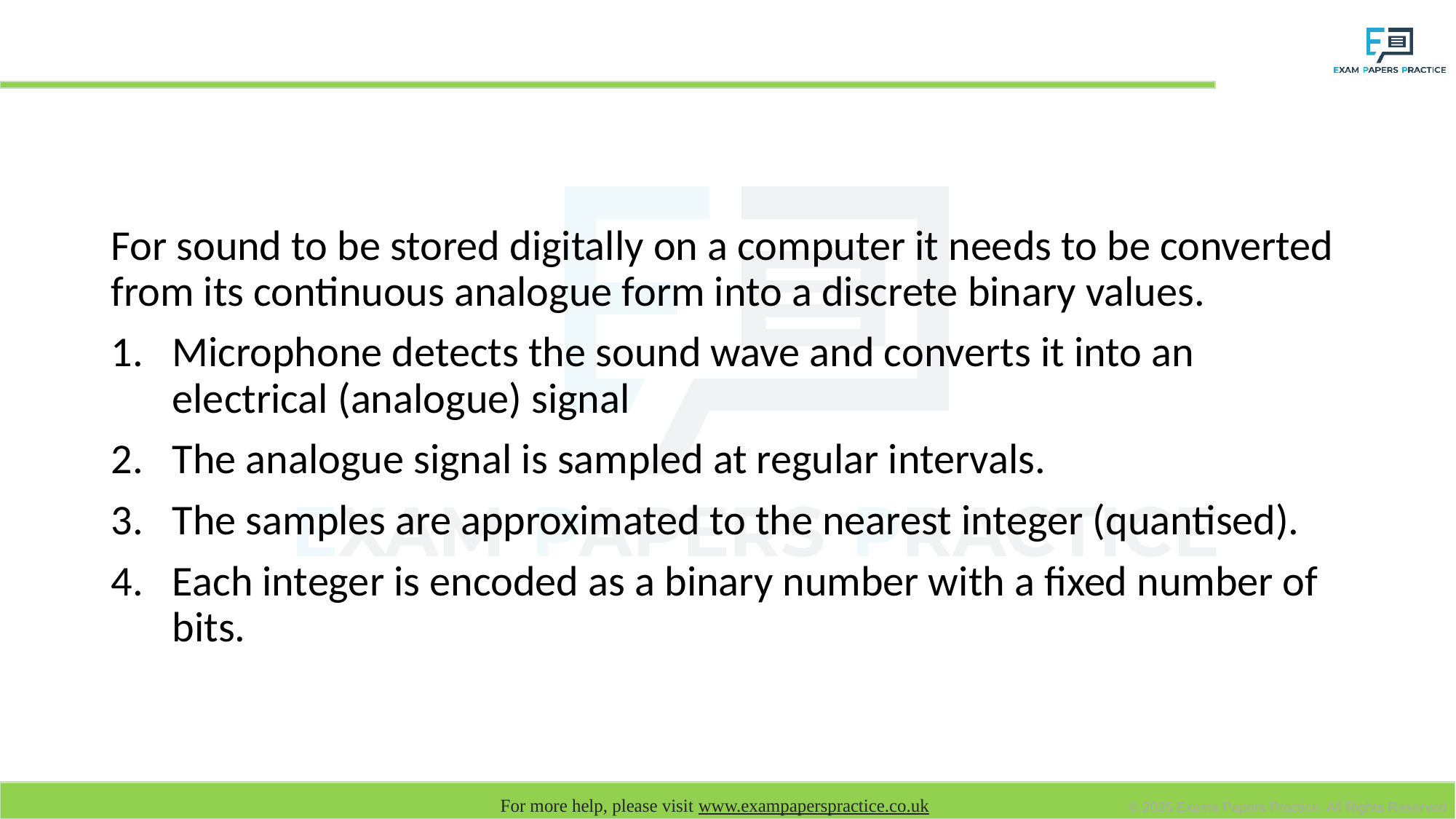

# Analogue to digital conversion
For sound to be stored digitally on a computer it needs to be converted from its continuous analogue form into a discrete binary values.
Microphone detects the sound wave and converts it into an electrical (analogue) signal
The analogue signal is sampled at regular intervals.
The samples are approximated to the nearest integer (quantised).
Each integer is encoded as a binary number with a fixed number of bits.